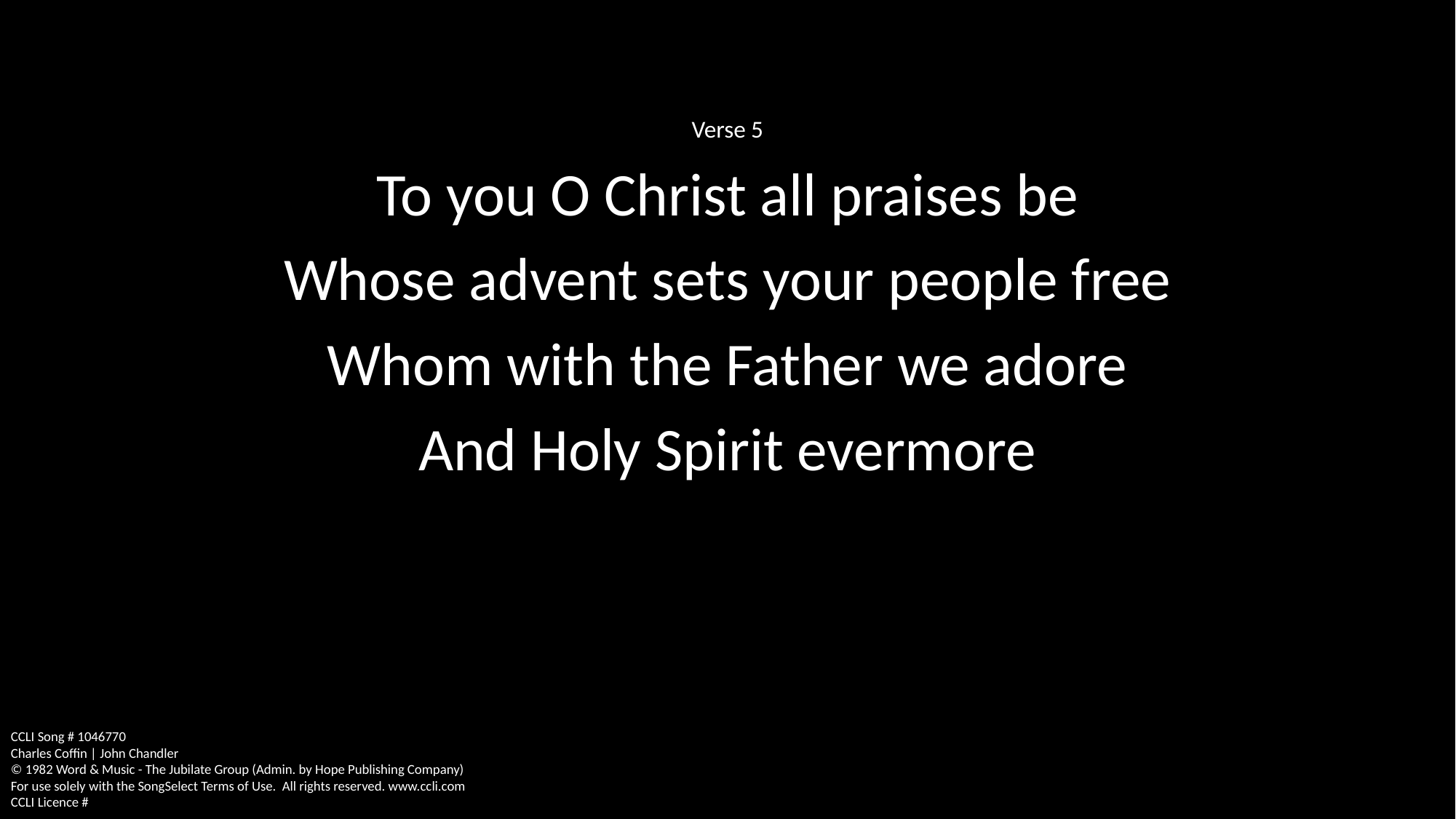

Verse 5
To you O Christ all praises be
Whose advent sets your people free
Whom with the Father we adore
And Holy Spirit evermore
CCLI Song # 1046770
Charles Coffin | John Chandler
© 1982 Word & Music - The Jubilate Group (Admin. by Hope Publishing Company)
For use solely with the SongSelect Terms of Use.  All rights reserved. www.ccli.com
CCLI Licence #